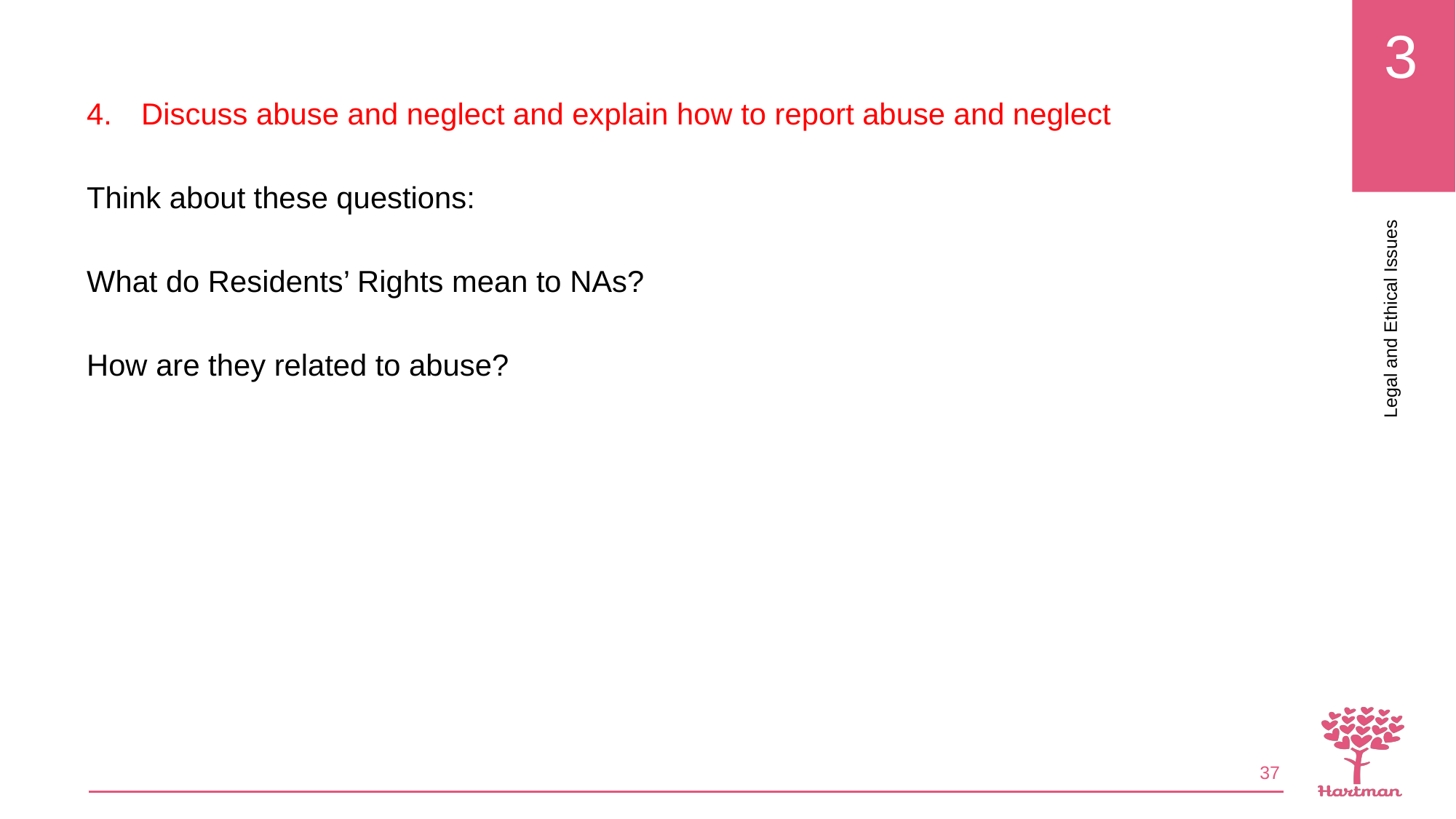

Discuss abuse and neglect and explain how to report abuse and neglect

Think about these questions:

What do Residents’ Rights mean to NAs?

How are they related to abuse?

37